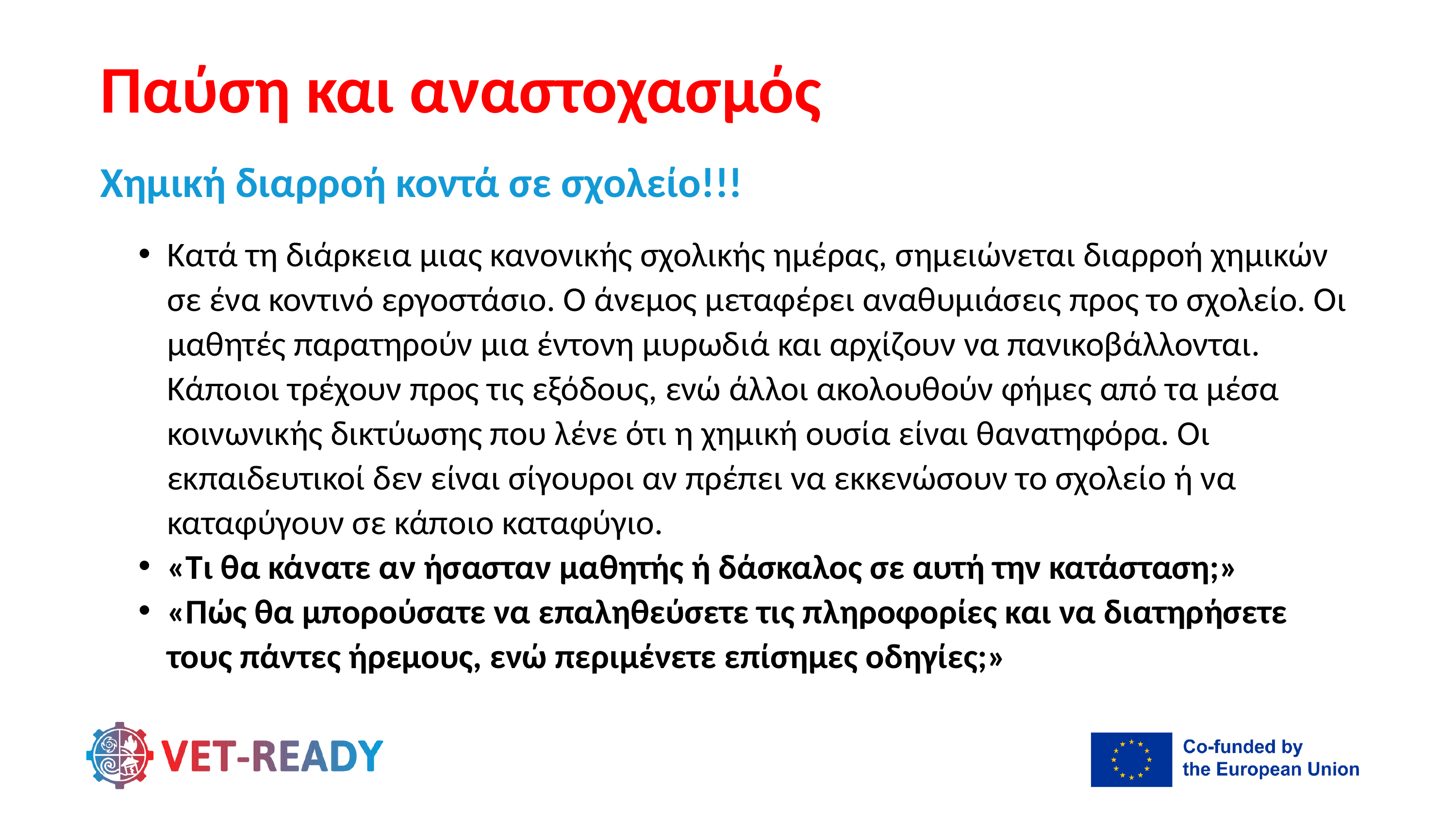

Παύση και αναστοχασμός
Χημική διαρροή κοντά σε σχολείο!!!
Κατά τη διάρκεια μιας κανονικής σχολικής ημέρας, σημειώνεται διαρροή χημικών σε ένα κοντινό εργοστάσιο. Ο άνεμος μεταφέρει αναθυμιάσεις προς το σχολείο. Οι μαθητές παρατηρούν μια έντονη μυρωδιά και αρχίζουν να πανικοβάλλονται. Κάποιοι τρέχουν προς τις εξόδους, ενώ άλλοι ακολουθούν φήμες από τα μέσα κοινωνικής δικτύωσης που λένε ότι η χημική ουσία είναι θανατηφόρα. Οι εκπαιδευτικοί δεν είναι σίγουροι αν πρέπει να εκκενώσουν το σχολείο ή να καταφύγουν σε κάποιο καταφύγιο.
«Τι θα κάνατε αν ήσασταν μαθητής ή δάσκαλος σε αυτή την κατάσταση;»
«Πώς θα μπορούσατε να επαληθεύσετε τις πληροφορίες και να διατηρήσετε τους πάντες ήρεμους, ενώ περιμένετε επίσημες οδηγίες;»